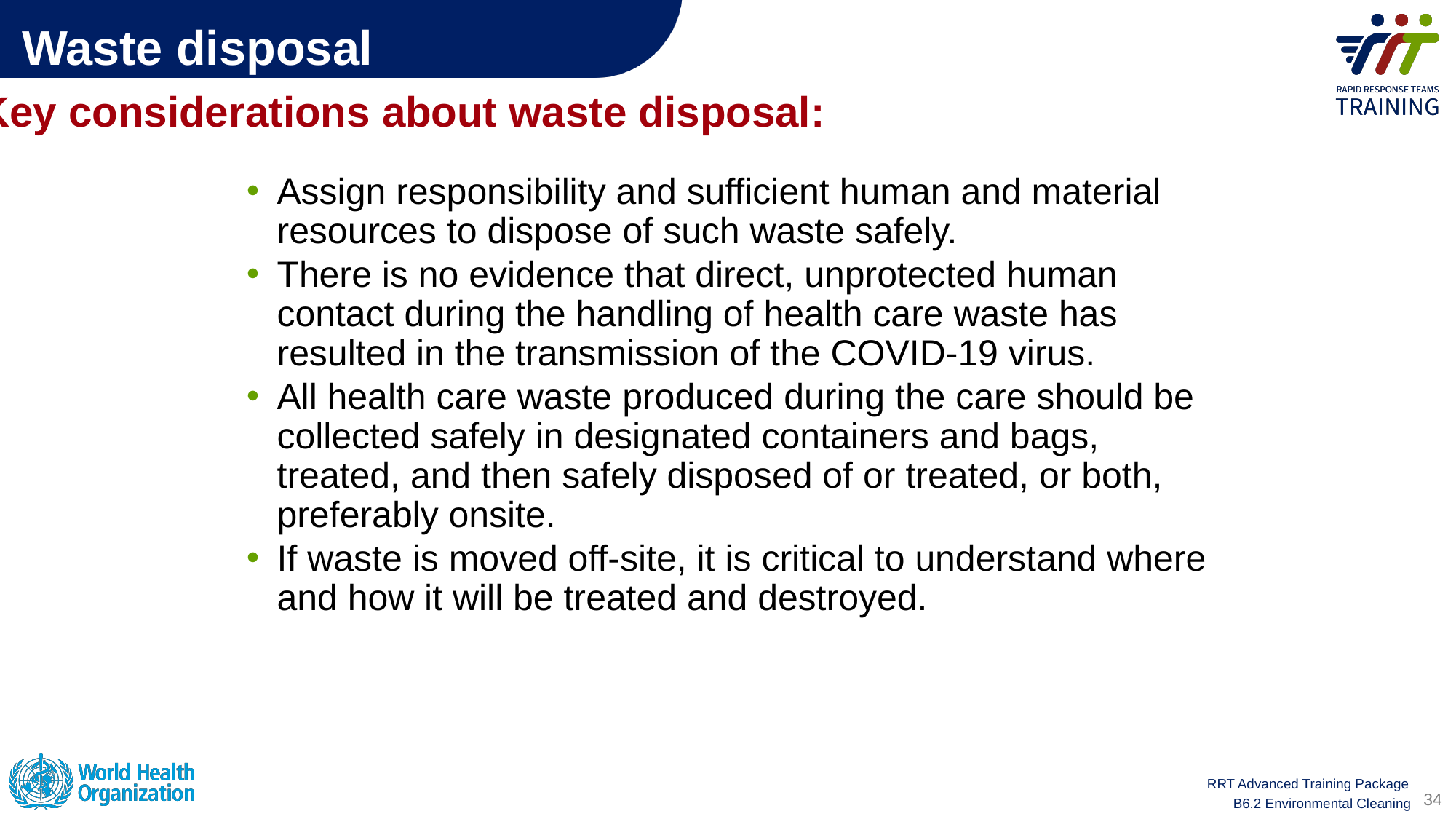

Waste disposal
Key considerations about waste disposal:
Assign responsibility and sufficient human and material resources to dispose of such waste safely.
There is no evidence that direct, unprotected human contact during the handling of health care waste has resulted in the transmission of the COVID-19 virus.
All health care waste produced during the care should be collected safely in designated containers and bags, treated, and then safely disposed of or treated, or both, preferably onsite.
If waste is moved off-site, it is critical to understand where and how it will be treated and destroyed.